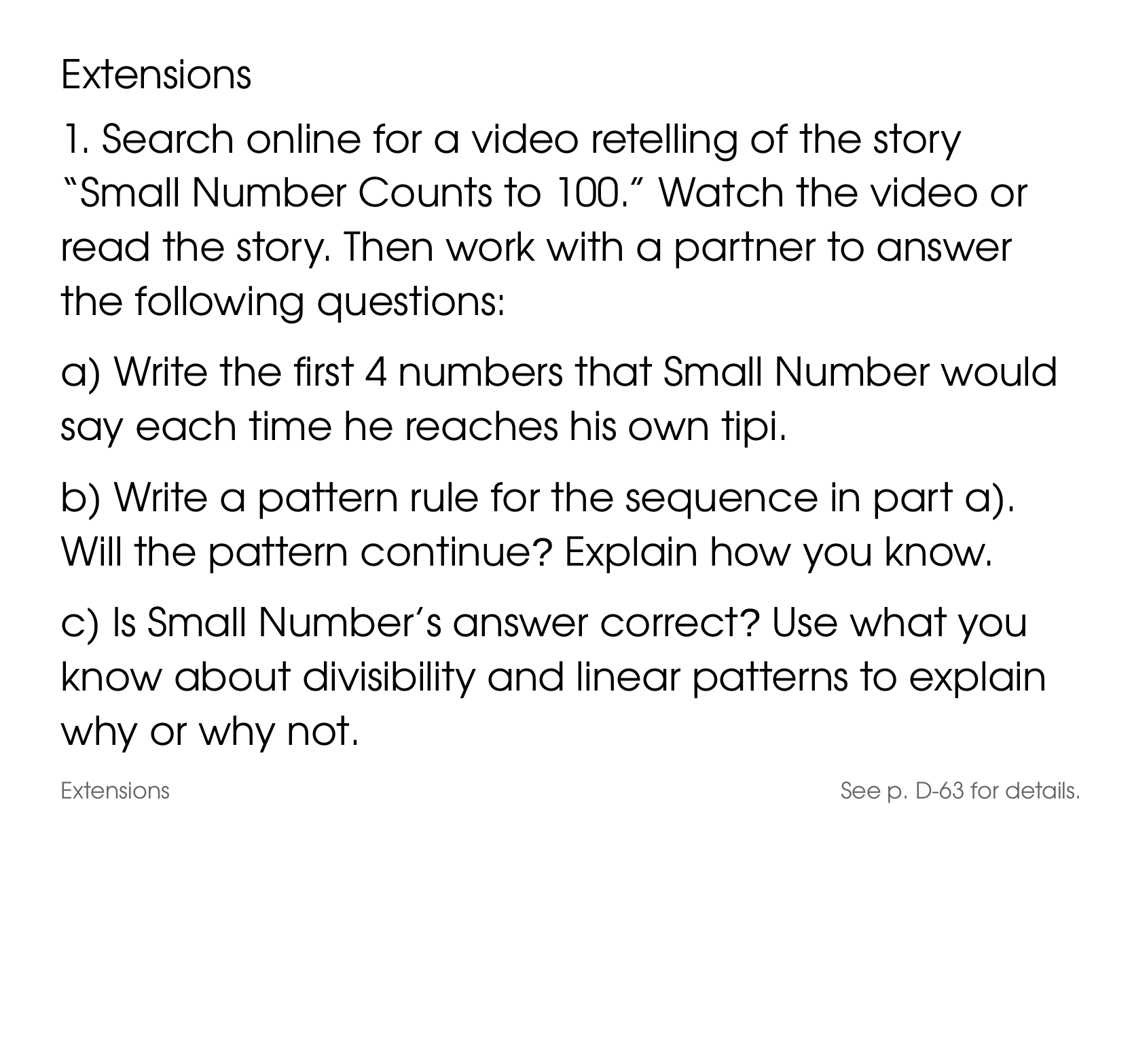

Extensions
1. Search online for a video retelling of the story “Small Number Counts to 100.” Watch the video or read the story. Then work with a partner to answer the following questions:
a) Write the first 4 numbers that Small Number would say each time he reaches his own tipi.
b) Write a pattern rule for the sequence in part a). Will the pattern continue? Explain how you know.
c) Is Small Number’s answer correct? Use what you know about divisibility and linear patterns to explain why or why not.
Extensions
See p. D-63 for details.